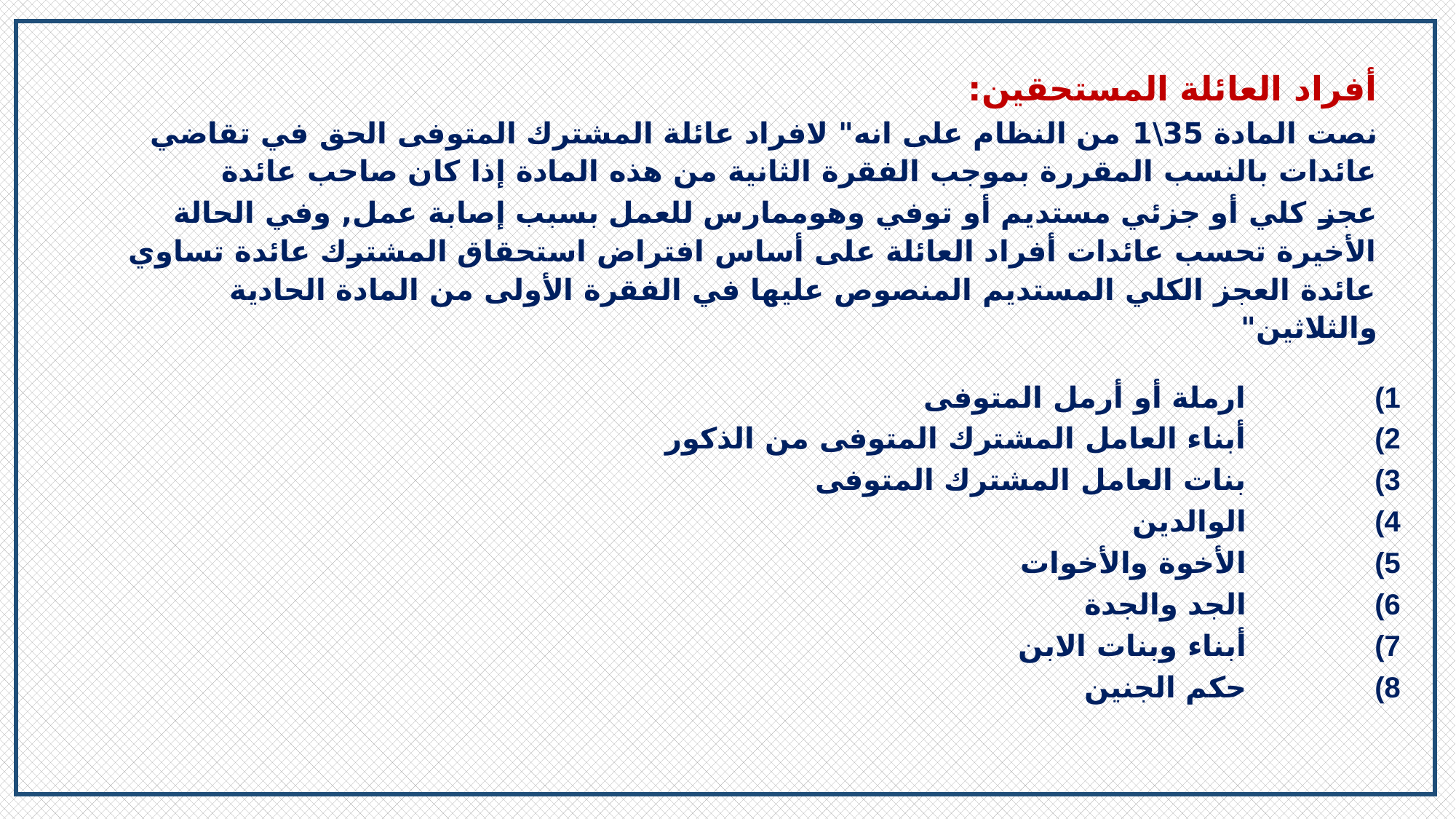

أفراد العائلة المستحقين:
نصت المادة 35\1 من النظام على انه" لافراد عائلة المشترك المتوفى الحق في تقاضي عائدات بالنسب المقررة بموجب الفقرة الثانية من هذه المادة إذا كان صاحب عائدة
عجز كلي أو جزئي مستديم أو توفي وهوممارس للعمل بسبب إصابة عمل, وفي الحالة الأخيرة تحسب عائدات أفراد العائلة على أساس افتراض استحقاق المشترك عائدة تساوي عائدة العجز الكلي المستديم المنصوص عليها في الفقرة الأولى من المادة الحادية والثلاثين"

ارملة أو أرمل المتوفى
أبناء العامل المشترك المتوفى من الذكور
بنات العامل المشترك المتوفى
الوالدين
الأخوة والأخوات
الجد والجدة
أبناء وبنات الابن
حكم الجنين